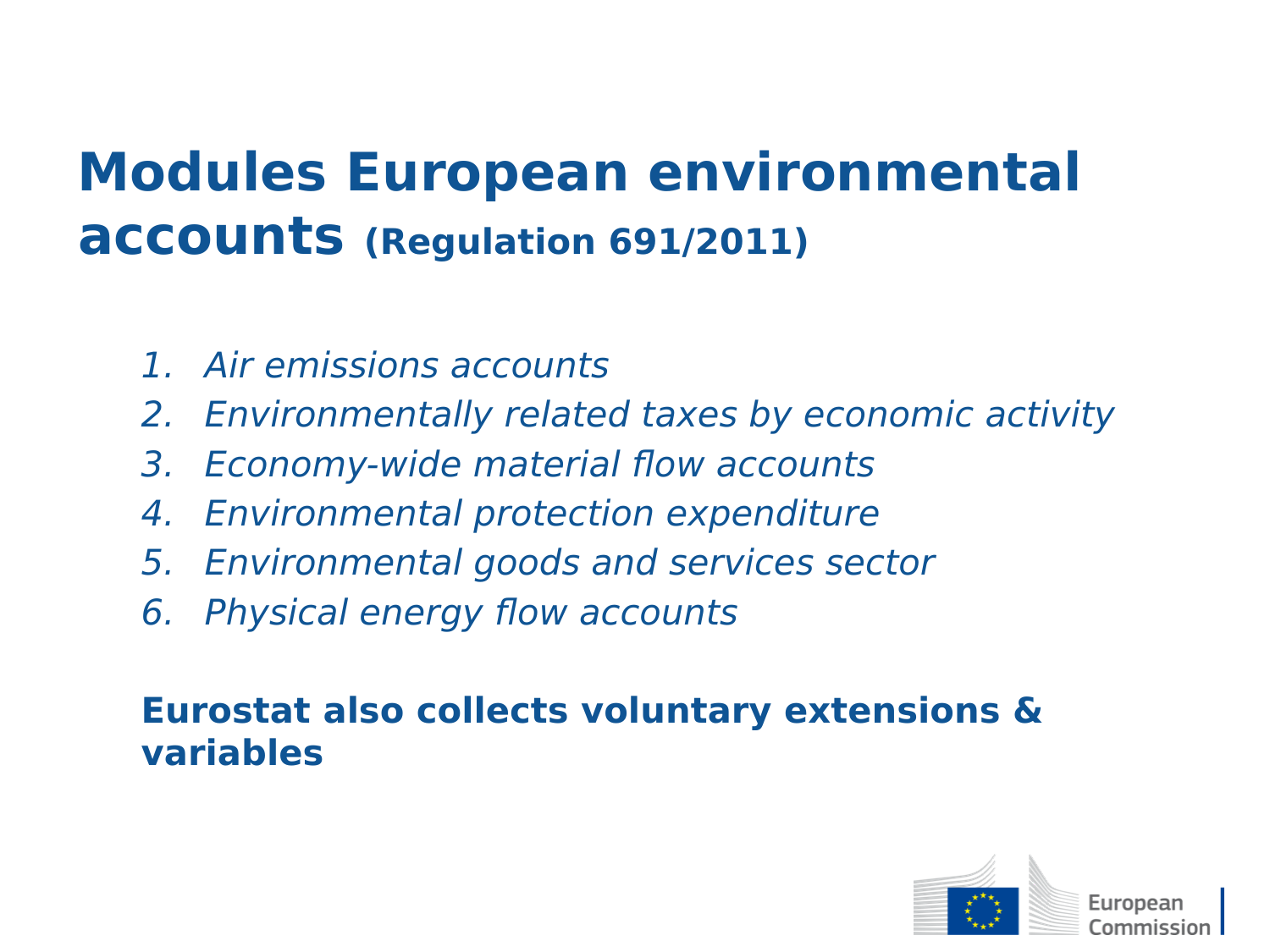

# Modules European environmental accounts (Regulation 691/2011)
Air emissions accounts
Environmentally related taxes by economic activity
Economy-wide material flow accounts
Environmental protection expenditure
Environmental goods and services sector
Physical energy flow accounts

Eurostat also collects voluntary extensions & variables